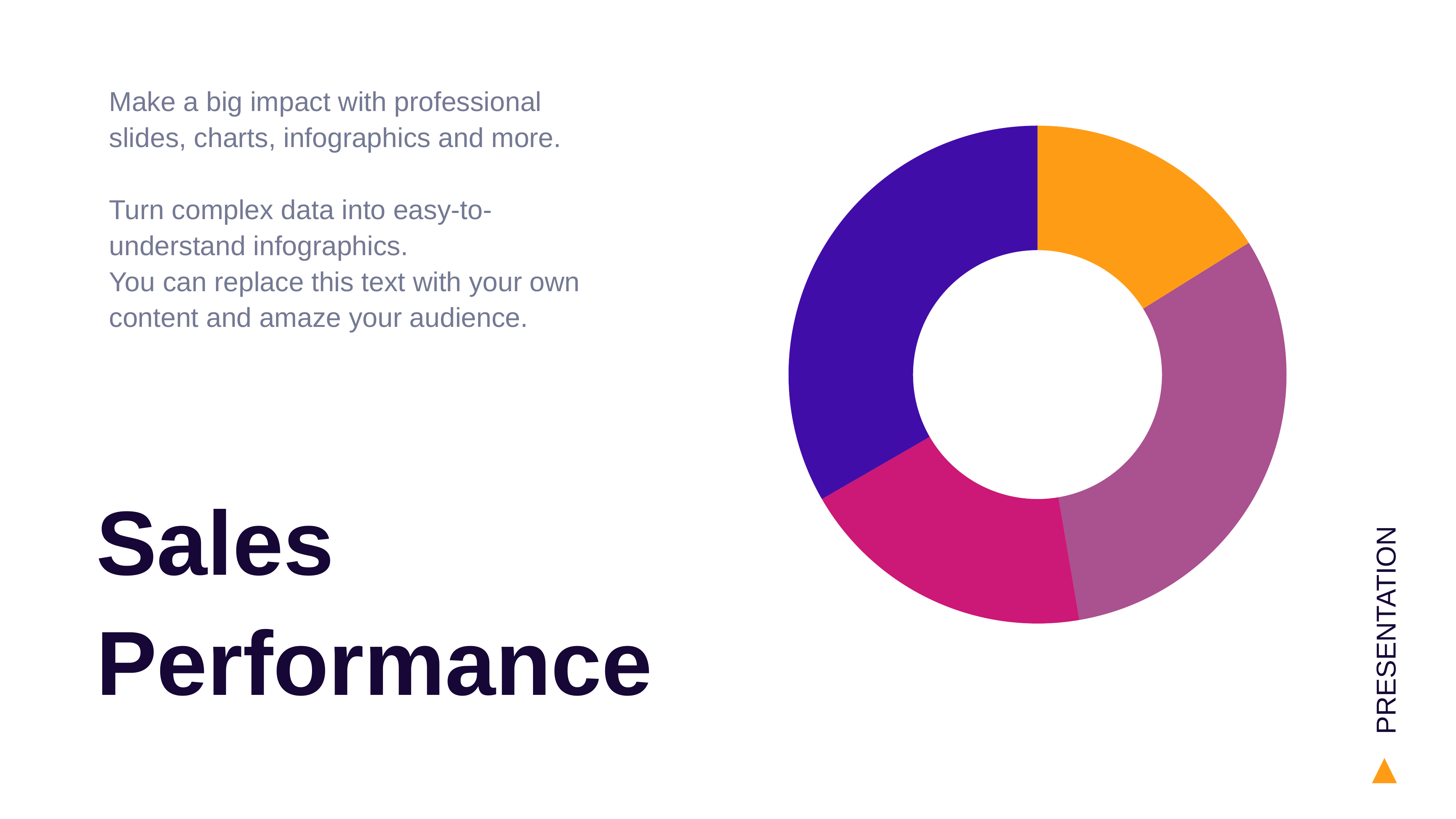

Make a big impact with professional slides, charts, infographics and more.

Turn complex data into easy-to-understand infographics.
You can replace this text with your own content and amaze your audience.

### Chart

| Category | Sales |
|---|---|
| 2023 | 15.0 |
| 2024 | 29.0 |
| 2025 | 18.0 |
| 2026 | 31.0 |
Sales Performance
PRESENTATION